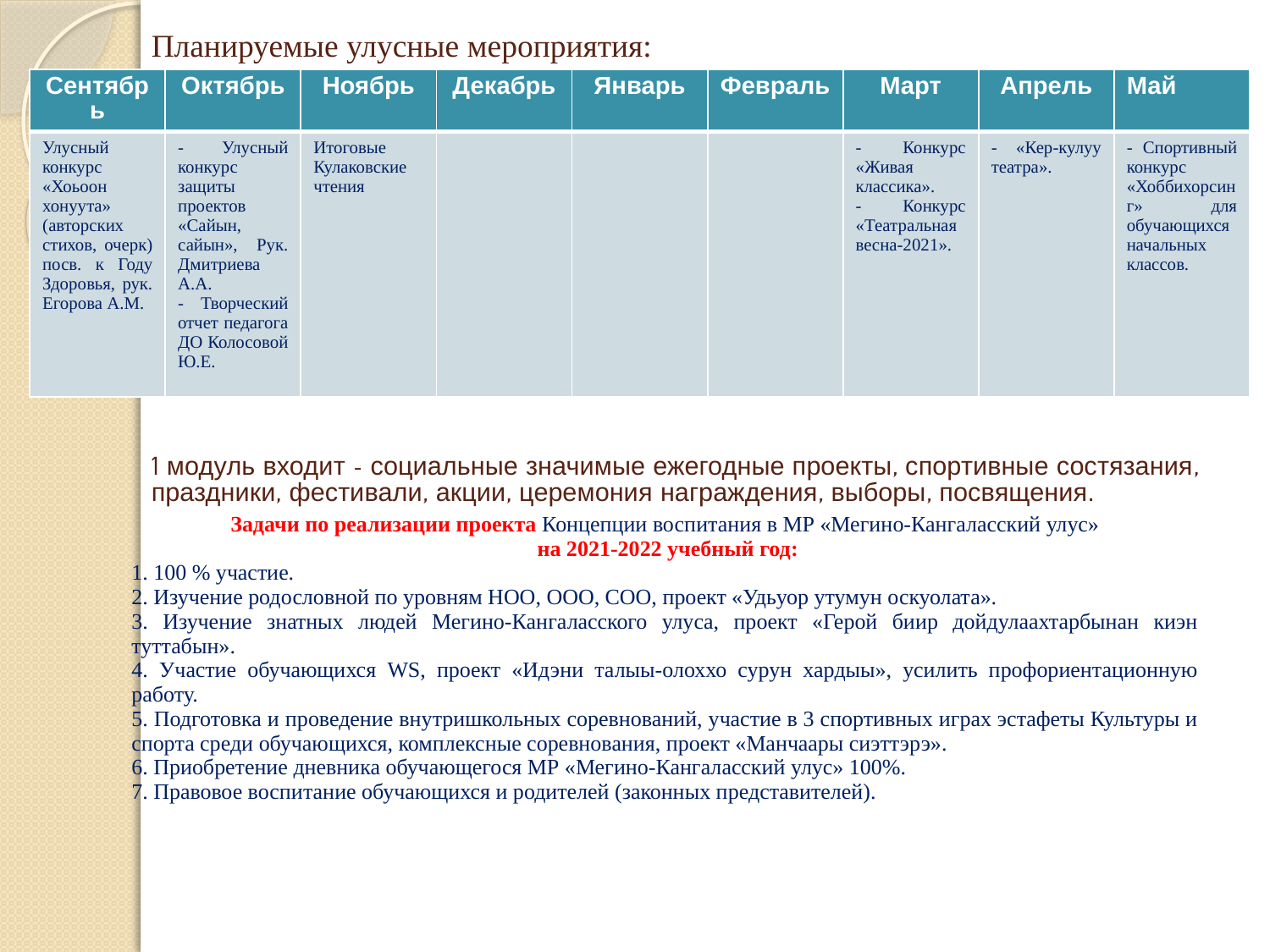

# Планируемые улусные мероприятия:
| Сентябрь | Октябрь | Ноябрь | Декабрь | Январь | Февраль | Март | Апрель | Май |
| --- | --- | --- | --- | --- | --- | --- | --- | --- |
| Улусный конкурс «Хоьоон хонуута» (авторских стихов, очерк) посв. к Году Здоровья, рук. Егорова А.М. | - Улусный конкурс защиты проектов «Сайын, сайын», Рук. Дмитриева А.А. - Творческий отчет педагога ДО Колосовой Ю.Е. | Итоговые Кулаковские чтения |  |  |  | - Конкурс «Живая классика». - Конкурс «Театральная весна-2021». | - «Кер-кулуу театра». | - Спортивный конкурс «Хоббихорсинг» для обучающихся начальных классов. |
1 модуль входит - социальные значимые ежегодные проекты, спортивные состязания, праздники, фестивали, акции, церемония награждения, выборы, посвящения.
Задачи по реализации проекта Концепции воспитания в МР «Мегино-Кангаласский улус»
 на 2021-2022 учебный год:
1. 100 % участие.
2. Изучение родословной по уровням НОО, ООО, СОО, проект «Удьуор утумун оскуолата».
3. Изучение знатных людей Мегино-Кангаласского улуса, проект «Герой биир дойдулаахтарбынан киэн туттабын».
4. Участие обучающихся WS, проект «Идэни талыы-олоххо сурун хардыы», усилить профориентационную работу.
5. Подготовка и проведение внутришкольных соревнований, участие в 3 спортивных играх эстафеты Культуры и спорта среди обучающихся, комплексные соревнования, проект «Манчаары сиэттэрэ».
6. Приобретение дневника обучающегося МР «Мегино-Кангаласский улус» 100%.
7. Правовое воспитание обучающихся и родителей (законных представителей).